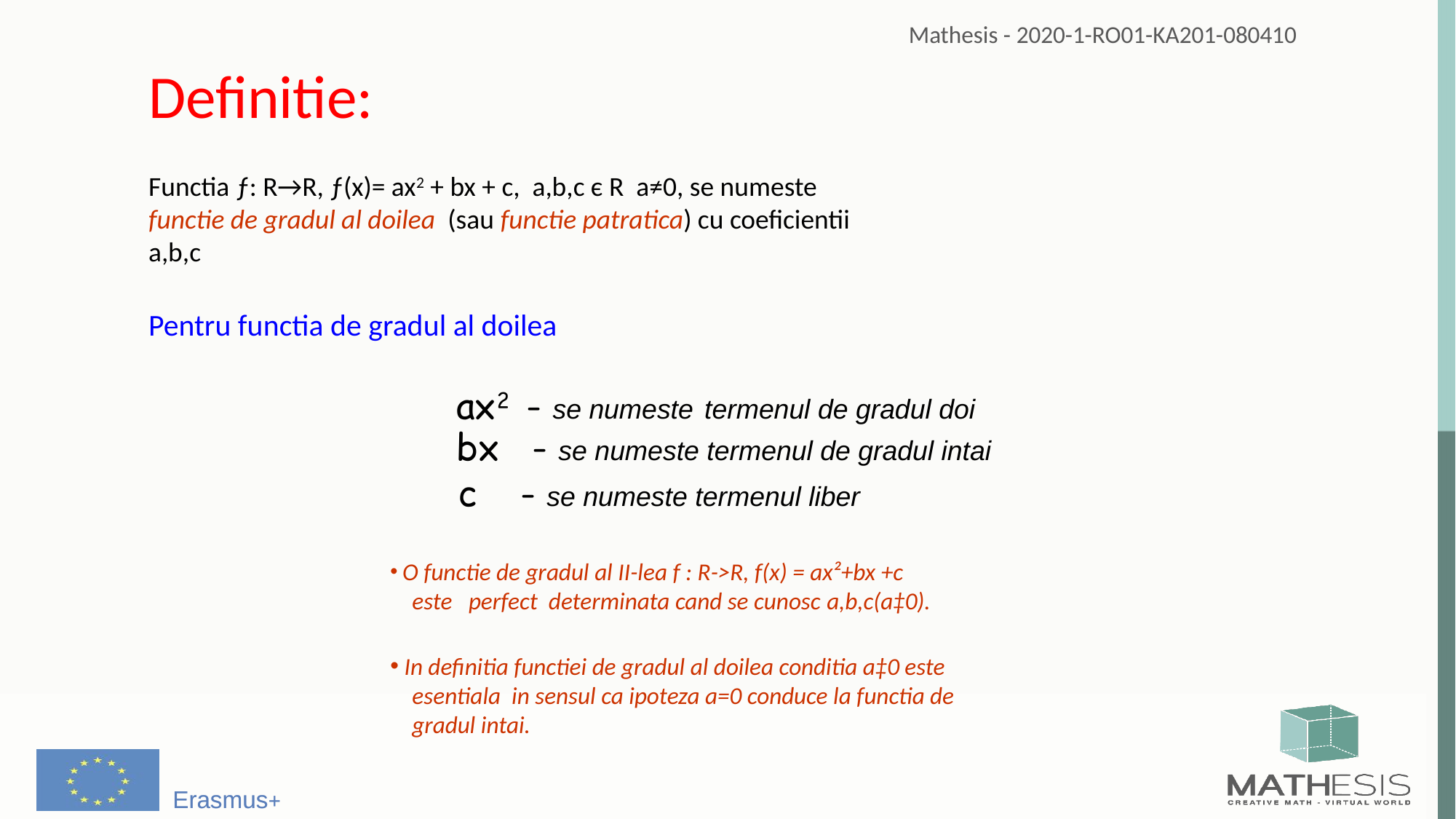

Definitie:
Functia ƒ: R→R, ƒ(x)= ax2 + bx + c,  a,b,c є R  a≠0, se numeste
functie de gradul al doilea  (sau functie patratica) cu coeficientii
a,b,c
Pentru functia de gradul al doilea
ax2  - se numeste termenul de gradul doi
bx   - se numeste termenul de gradul intai
 c    - se numeste termenul liber

 O functie de gradul al II-lea f : R->R, f(x) = ax²+bx +c
    este   perfect  determinata cand se cunosc a,b,c(a‡0).

 In definitia functiei de gradul al doilea conditia a‡0 este
    esentiala  in sensul ca ipoteza a=0 conduce la functia de
    gradul intai.